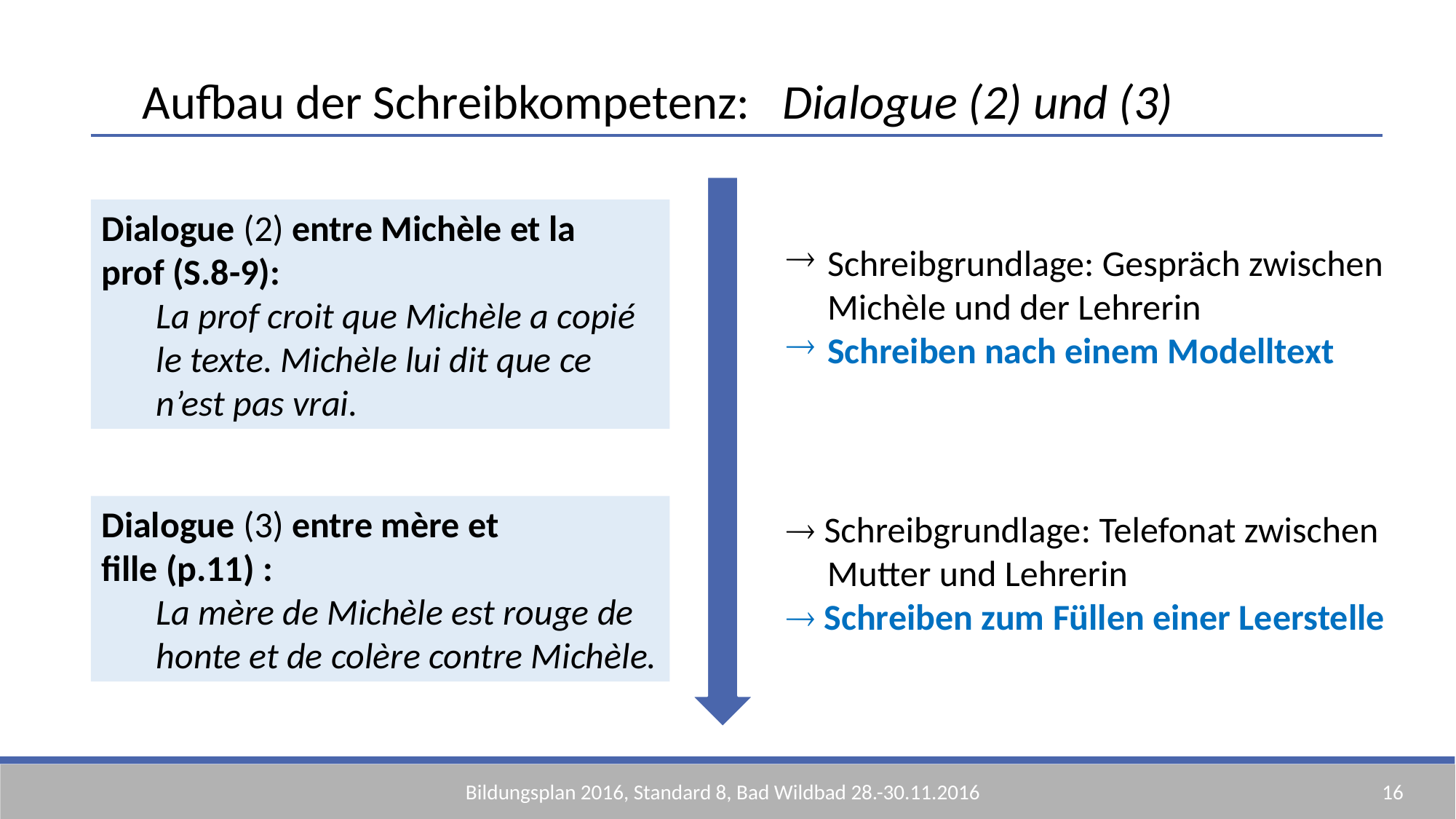

Aufbau der Schreibkompetenz:   Dialogue (2) und (3)

Dialogue (2) entre Michèle et la prof (S.8-9):
La prof croit que Michèle a copié le texte. Michèle lui dit que ce n’est pas vrai.
Schreibgrundlage: Gespräch zwischen Michèle und der Lehrerin
Schreiben nach einem Modelltext
Dialogue (3) entre mère et fille (p.11) :
La mère de Michèle est rouge de honte et de colère contre Michèle.
→ Schreibgrundlage: Telefonat zwischen
     Mutter und Lehrerin
→ Schreiben zum Füllen einer Leerstelle